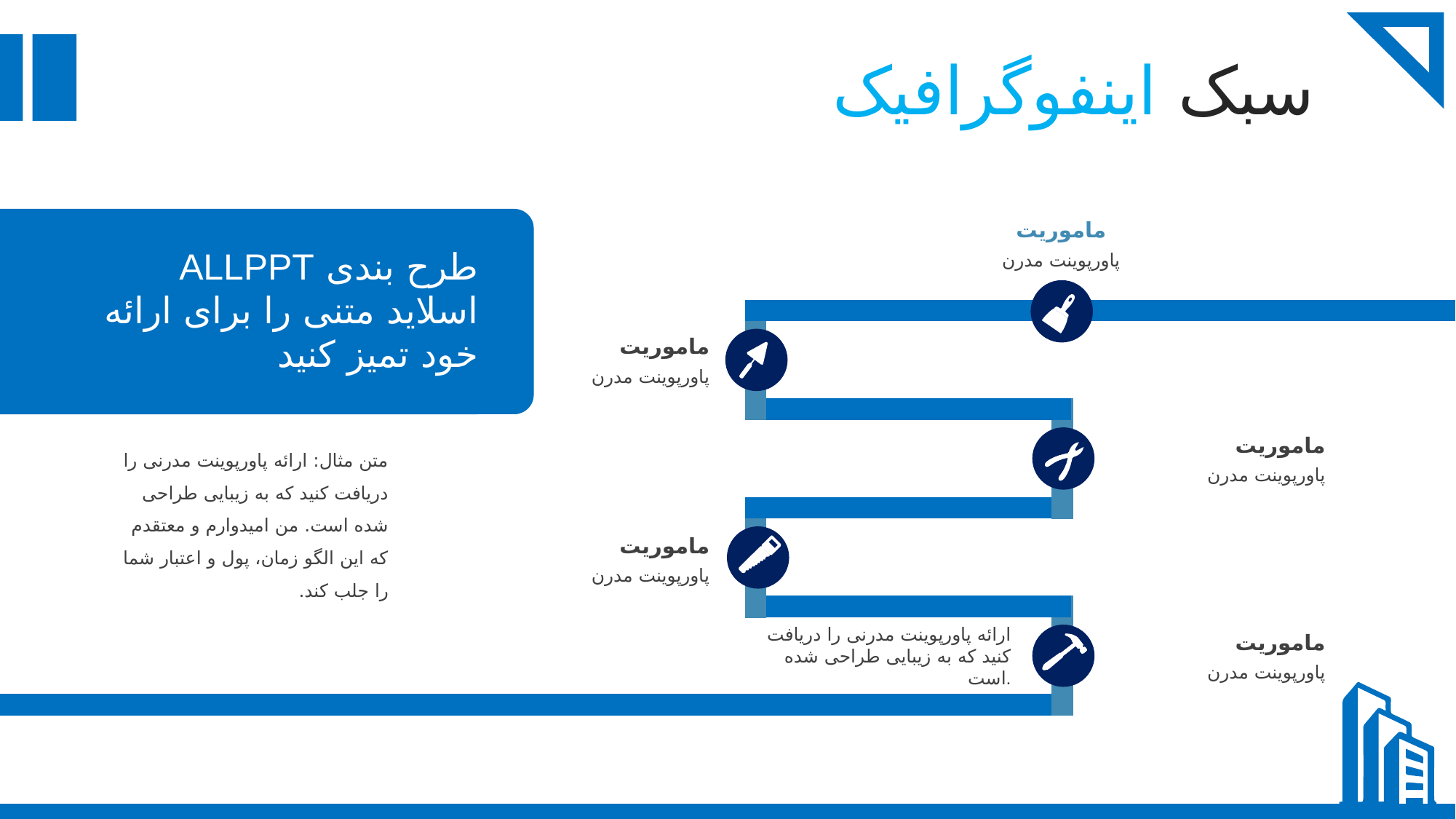

سبک اینفوگرافیک
ماموریت
پاورپوینت مدرن
طرح بندی ALLPPT
اسلاید متنی را برای ارائه خود تمیز کنید

ماموریت
پاورپوینت مدرن

ماموریت
پاورپوینت مدرن

متن مثال: ارائه پاورپوینت مدرنی را دریافت کنید که به زیبایی طراحی شده است. من امیدوارم و معتقدم که این الگو زمان، پول و اعتبار شما را جلب کند.

ماموریت
پاورپوینت مدرن

ارائه پاورپوینت مدرنی را دریافت کنید که به زیبایی طراحی شده است.

ماموریت
پاورپوینت مدرن